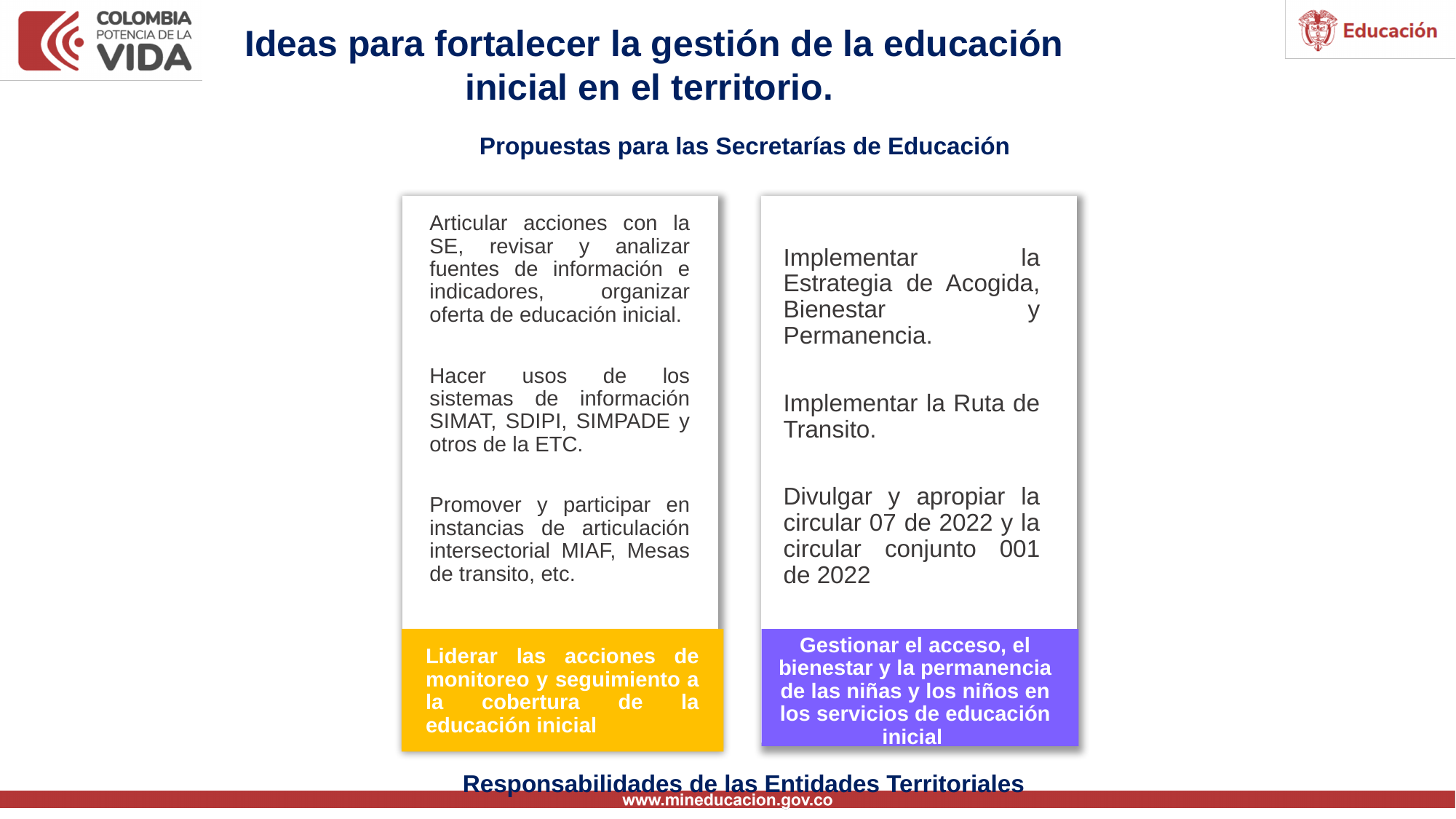

Ideas para fortalecer la gestión de la educación inicial en el territorio.
Propuestas para las Secretarías de Educación

Articular acciones con la SE, revisar y analizar fuentes de información e indicadores, organizar oferta de educación inicial.

Hacer usos de los sistemas de información SIMAT, SDIPI, SIMPADE y otros de la ETC.

Promover y participar en instancias de articulación intersectorial MIAF, Mesas de transito, etc.
Implementar la Estrategia de Acogida, Bienestar y Permanencia.

Implementar la Ruta de Transito.

Divulgar y apropiar la circular 07 de 2022 y la circular conjunto 001 de 2022

Gestionar el acceso, el bienestar y la permanencia de las niñas y los niños en los servicios de educación inicial
Liderar las acciones de monitoreo y seguimiento a la cobertura de la educación inicial
Responsabilidades de las Entidades Territoriales